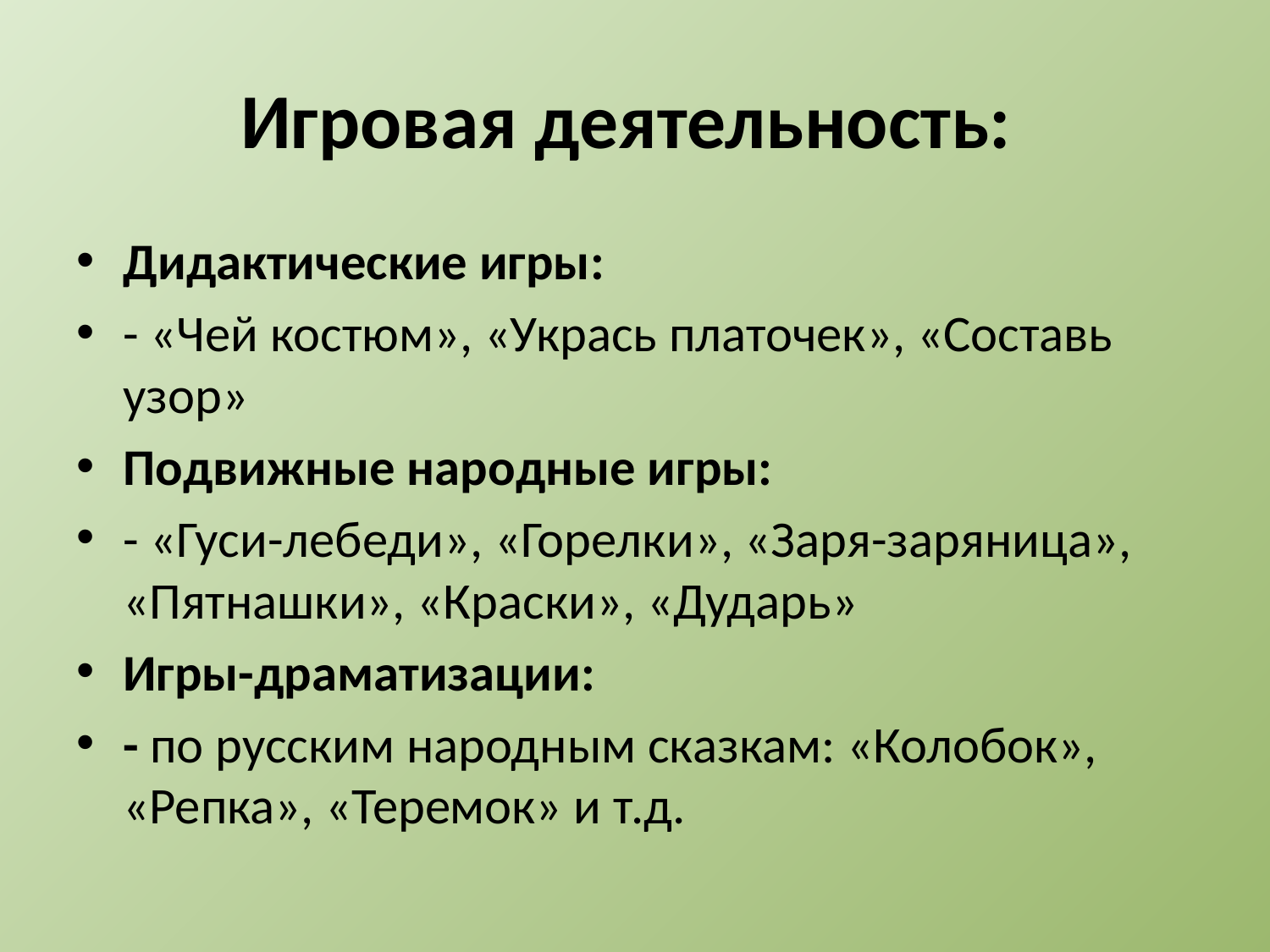

# Игровая деятельность:
Дидактические игры:
- «Чей костюм», «Укрась платочек», «Составь узор»
Подвижные народные игры:
- «Гуси-лебеди», «Горелки», «Заря-заряница», «Пятнашки», «Краски», «Дударь»
Игры-драматизации:
- по русским народным сказкам: «Колобок», «Репка», «Теремок» и т.д.